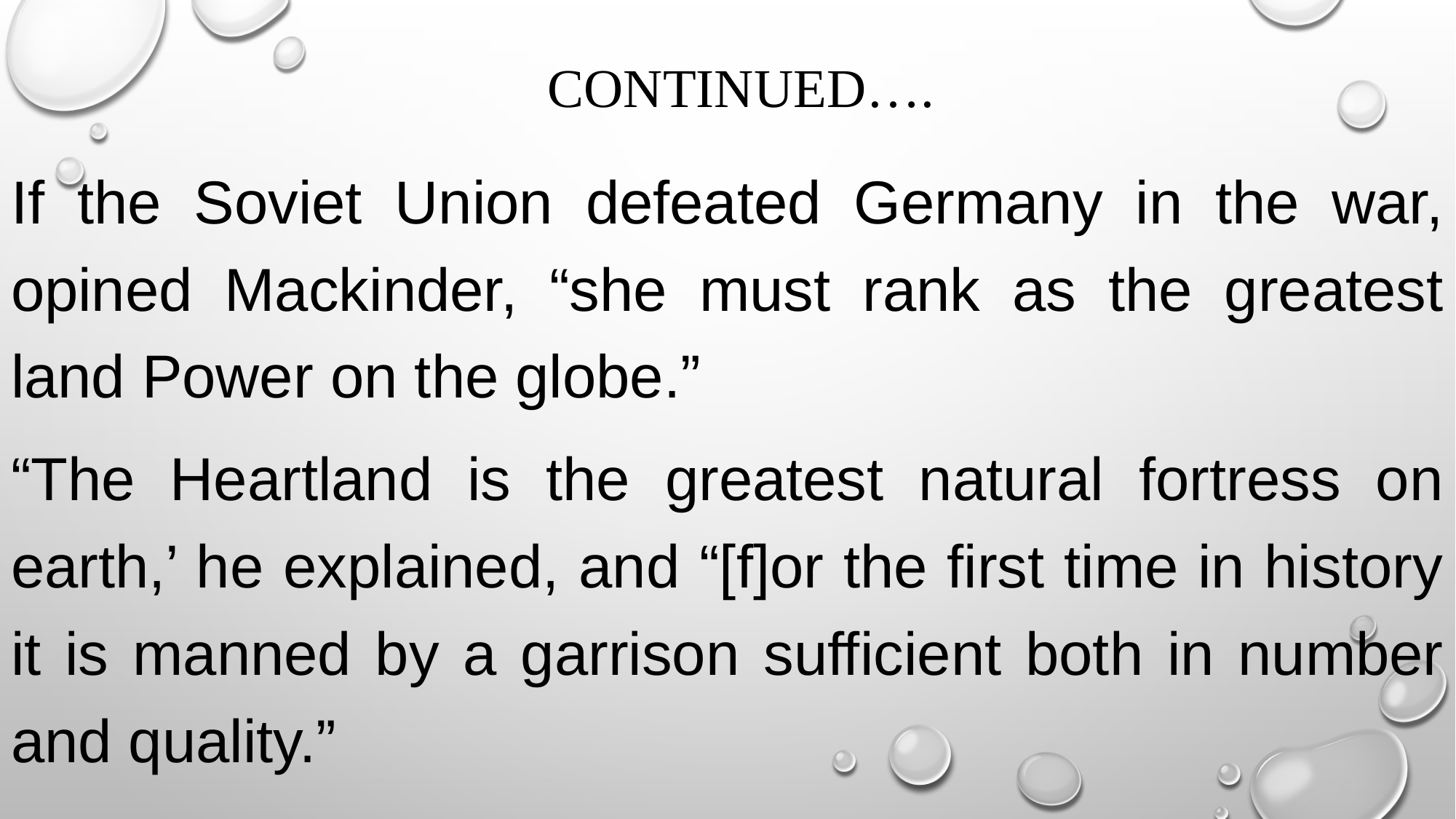

# continued….
If the Soviet Union defeated Germany in the war, opined Mackinder, “she must rank as the greatest land Power on the globe.”
“The Heartland is the greatest natural fortress on earth,’ he explained, and “[f]or the first time in history it is manned by a garrison sufficient both in number and quality.”